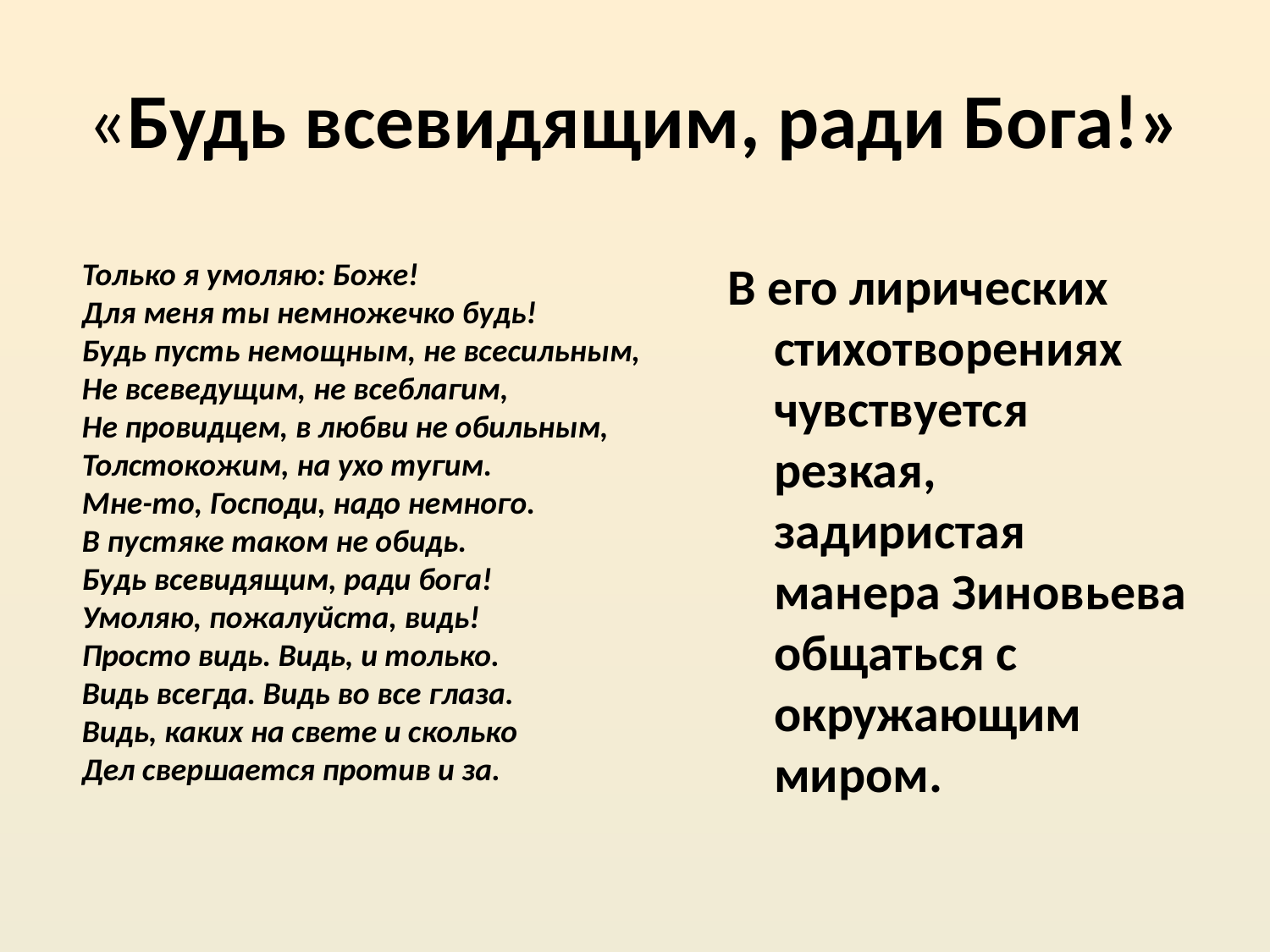

# «Будь всевидящим, ради Бога!»
Только я умоляю: Боже!
Для меня ты немножечко будь!
Будь пусть немощным, не всесильным,
Не всеведущим, не всеблагим,
Не провидцем, в любви не обильным,
Толстокожим, на ухо тугим.
Мне-то, Господи, надо немного.
В пустяке таком не обидь.
Будь всевидящим, ради бога!
Умоляю, пожалуйста, видь!
Просто видь. Видь, и только.
Видь всегда. Видь во все глаза.
Видь, каких на свете и сколько
Дел свершается против и за.
В его лирических стихотворениях чувствуется резкая, задиристая манера Зиновьева общаться с окружающим миром.